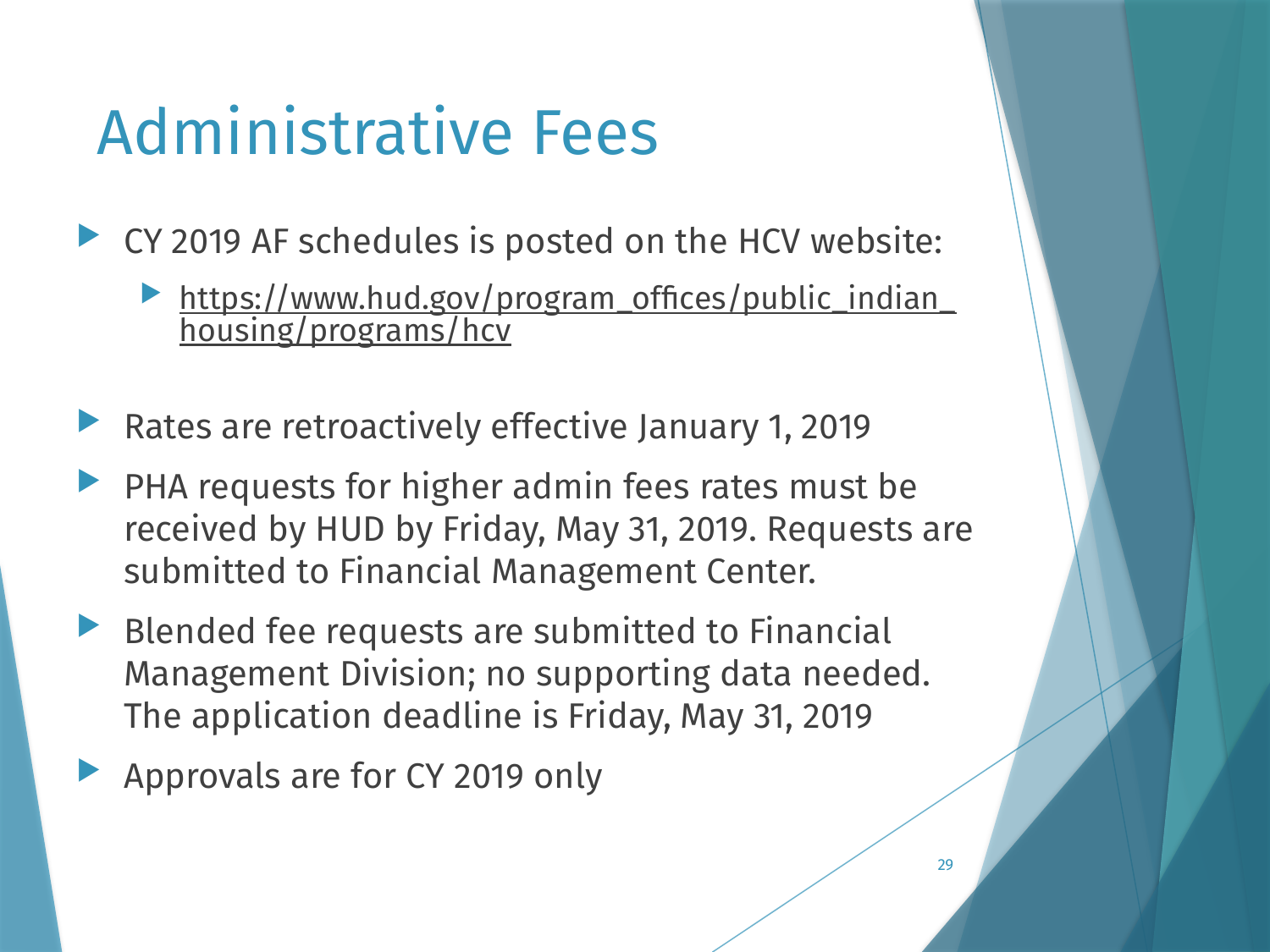

# Administrative Fees
CY 2019 AF schedules is posted on the HCV website:
https://www.hud.gov/program_offices/public_indian_housing/programs/hcv
Rates are retroactively effective January 1, 2019
PHA requests for higher admin fees rates must be received by HUD by Friday, May 31, 2019. Requests are submitted to Financial Management Center.
Blended fee requests are submitted to Financial Management Division; no supporting data needed. The application deadline is Friday, May 31, 2019
Approvals are for CY 2019 only

29